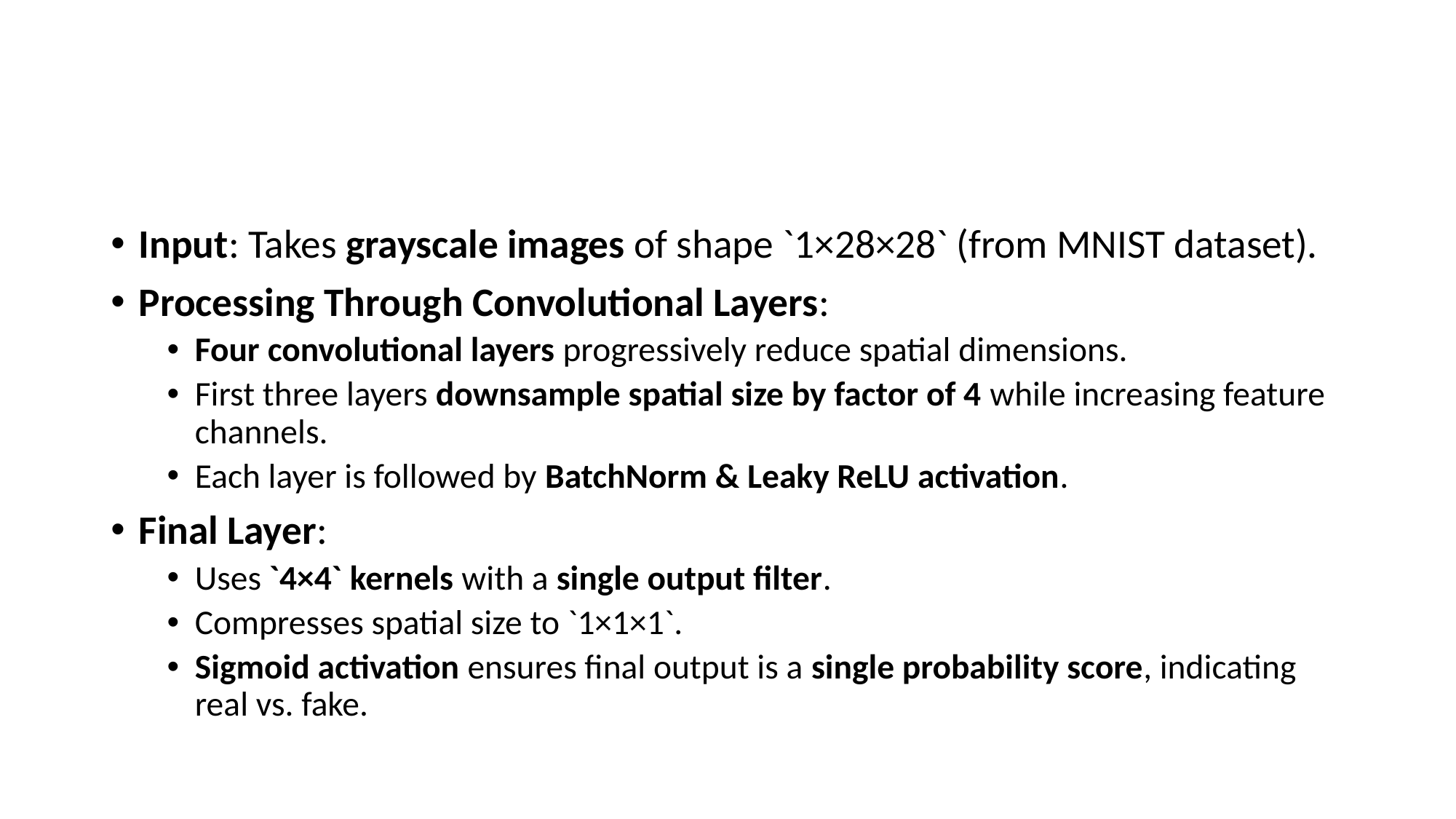

#
Input: Takes grayscale images of shape `1×28×28` (from MNIST dataset).
Processing Through Convolutional Layers:
Four convolutional layers progressively reduce spatial dimensions.
First three layers downsample spatial size by factor of 4 while increasing feature channels.
Each layer is followed by BatchNorm & Leaky ReLU activation.
Final Layer:
Uses `4×4` kernels with a single output filter.
Compresses spatial size to `1×1×1`.
Sigmoid activation ensures final output is a single probability score, indicating real vs. fake.